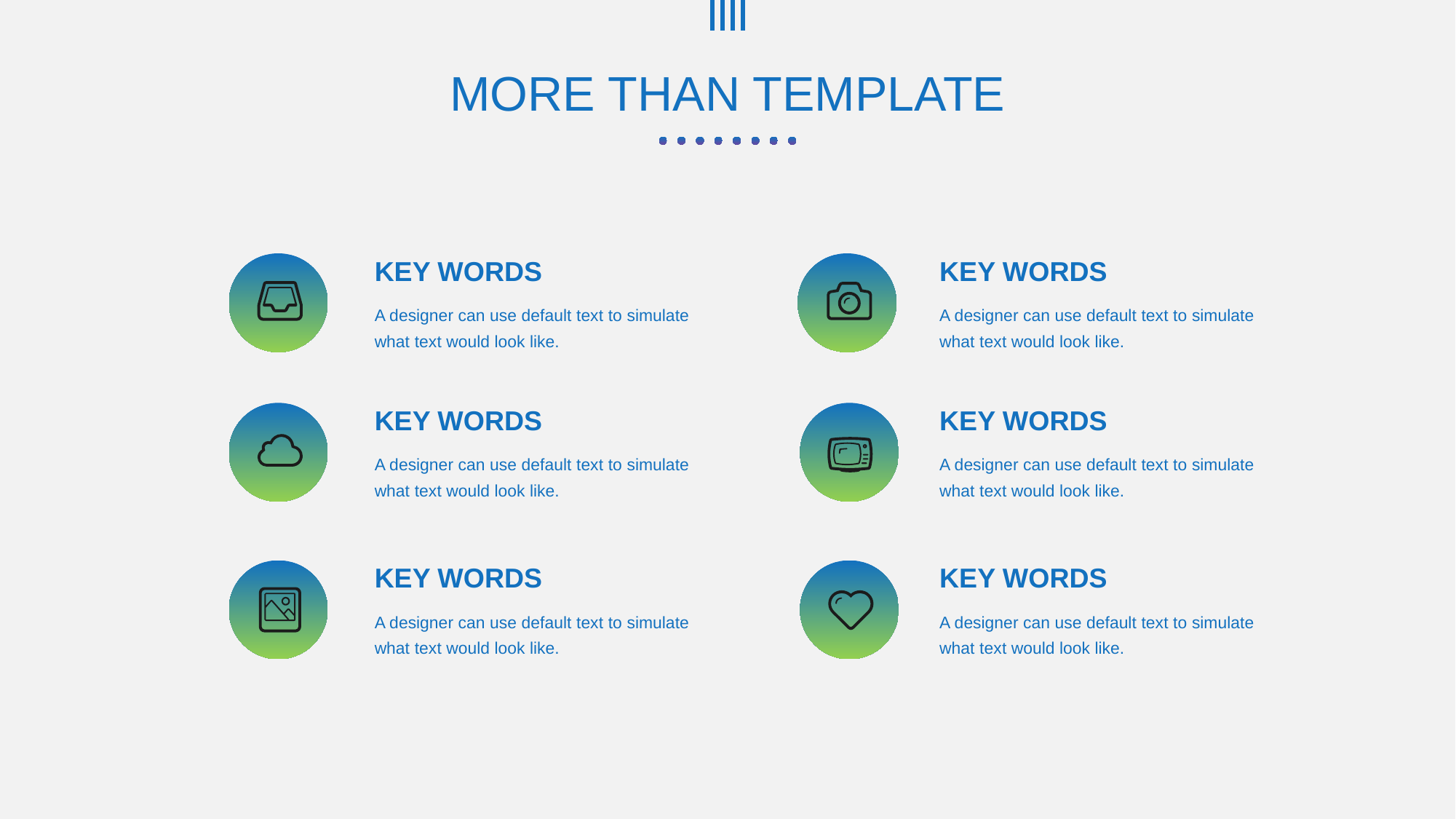

MORE THAN TEMPLATE

KEY WORDS
KEY WORDS

A designer can use default text to simulate what text would look like.
A designer can use default text to simulate what text would look like.
KEY WORDS
KEY WORDS

A designer can use default text to simulate what text would look like.
A designer can use default text to simulate what text would look like.
KEY WORDS
KEY WORDS

A designer can use default text to simulate what text would look like.
A designer can use default text to simulate what text would look like.